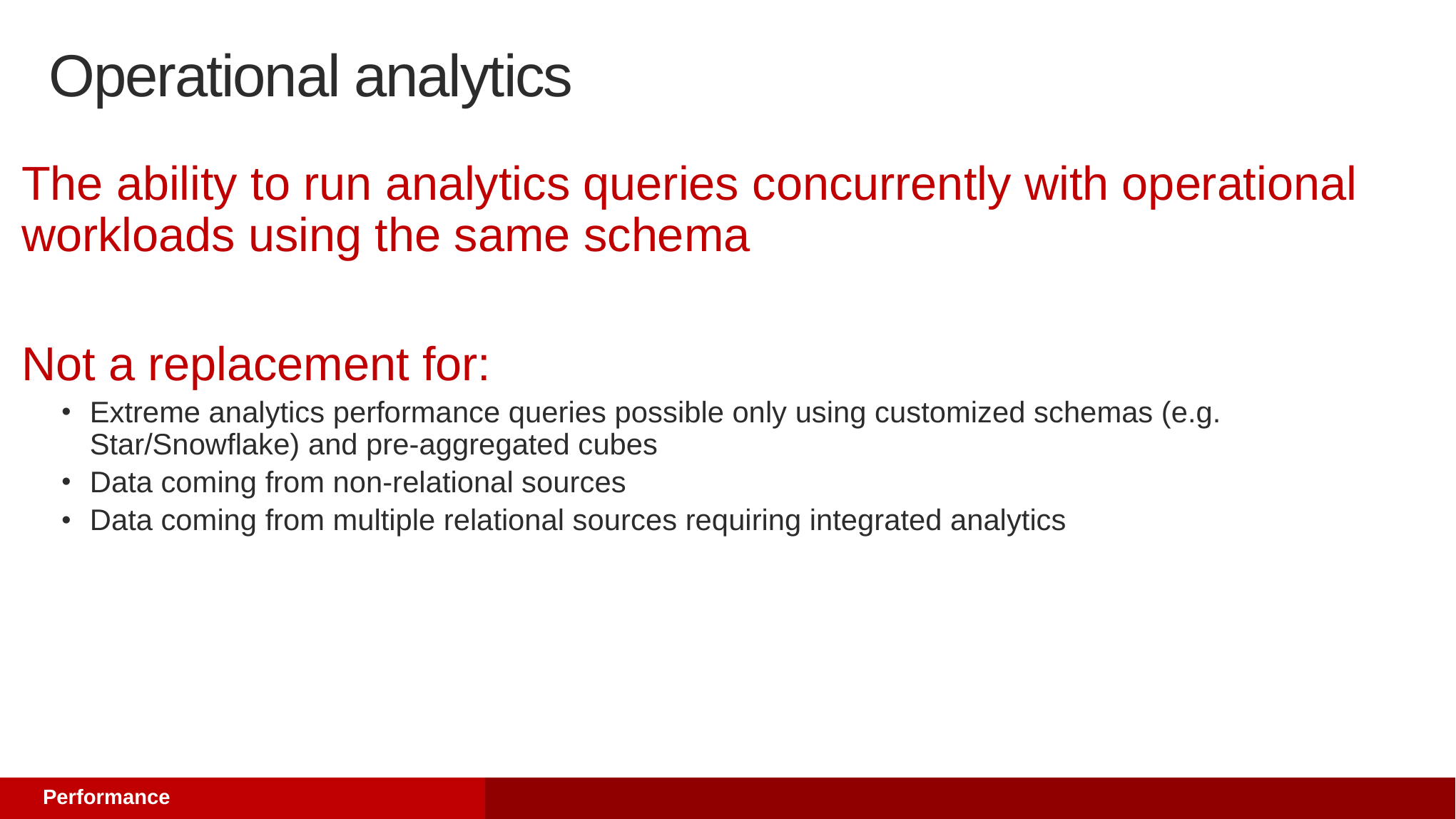

# Operational analytics
The ability to run analytics queries concurrently with operational workloads using the same schema

Not a replacement for:
Extreme analytics performance queries possible only using customized schemas (e.g. Star/Snowflake) and pre-aggregated cubes
Data coming from non-relational sources
Data coming from multiple relational sources requiring integrated analytics

Performance